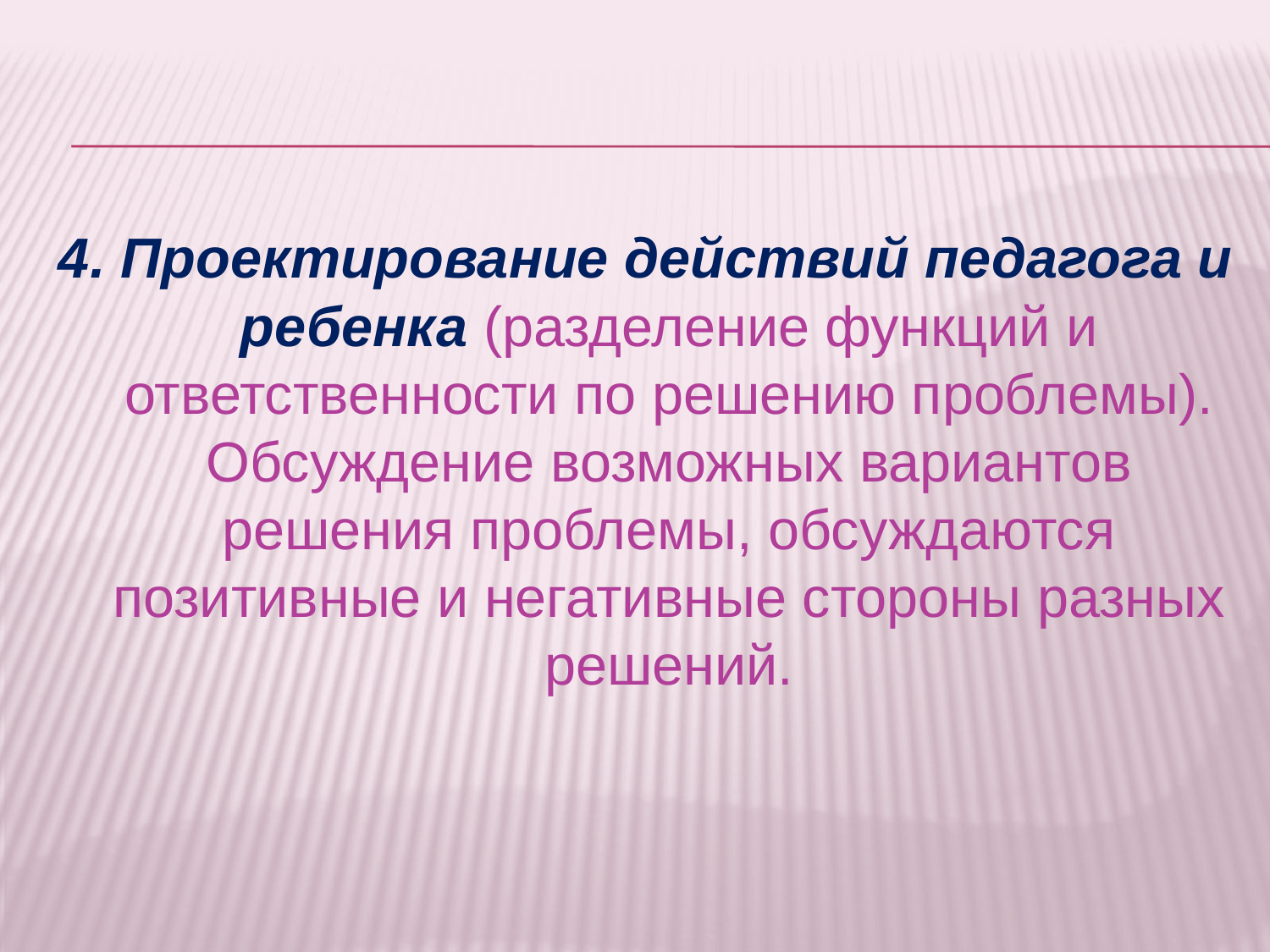

4. Проектирование действий педагога и ребенка (разделение функций и ответственности по решению проблемы). Обсуждение возможных вариантов решения проблемы, обсуждаются позитивные и негативные стороны разных решений.